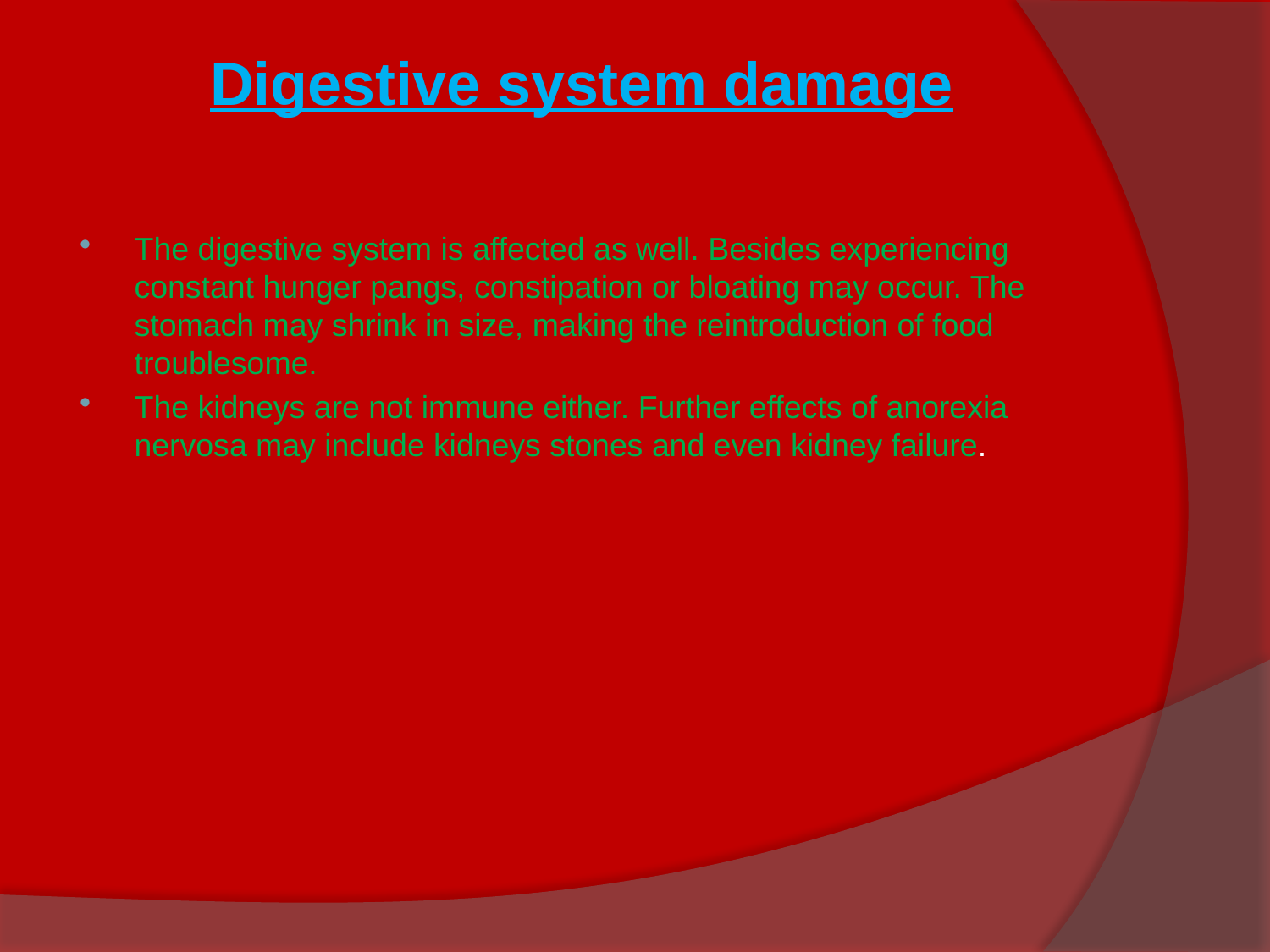

# Digestive system damage
The digestive system is affected as well. Besides experiencing constant hunger pangs, constipation or bloating may occur. The stomach may shrink in size, making the reintroduction of food troublesome.
The kidneys are not immune either. Further effects of anorexia nervosa may include kidneys stones and even kidney failure.